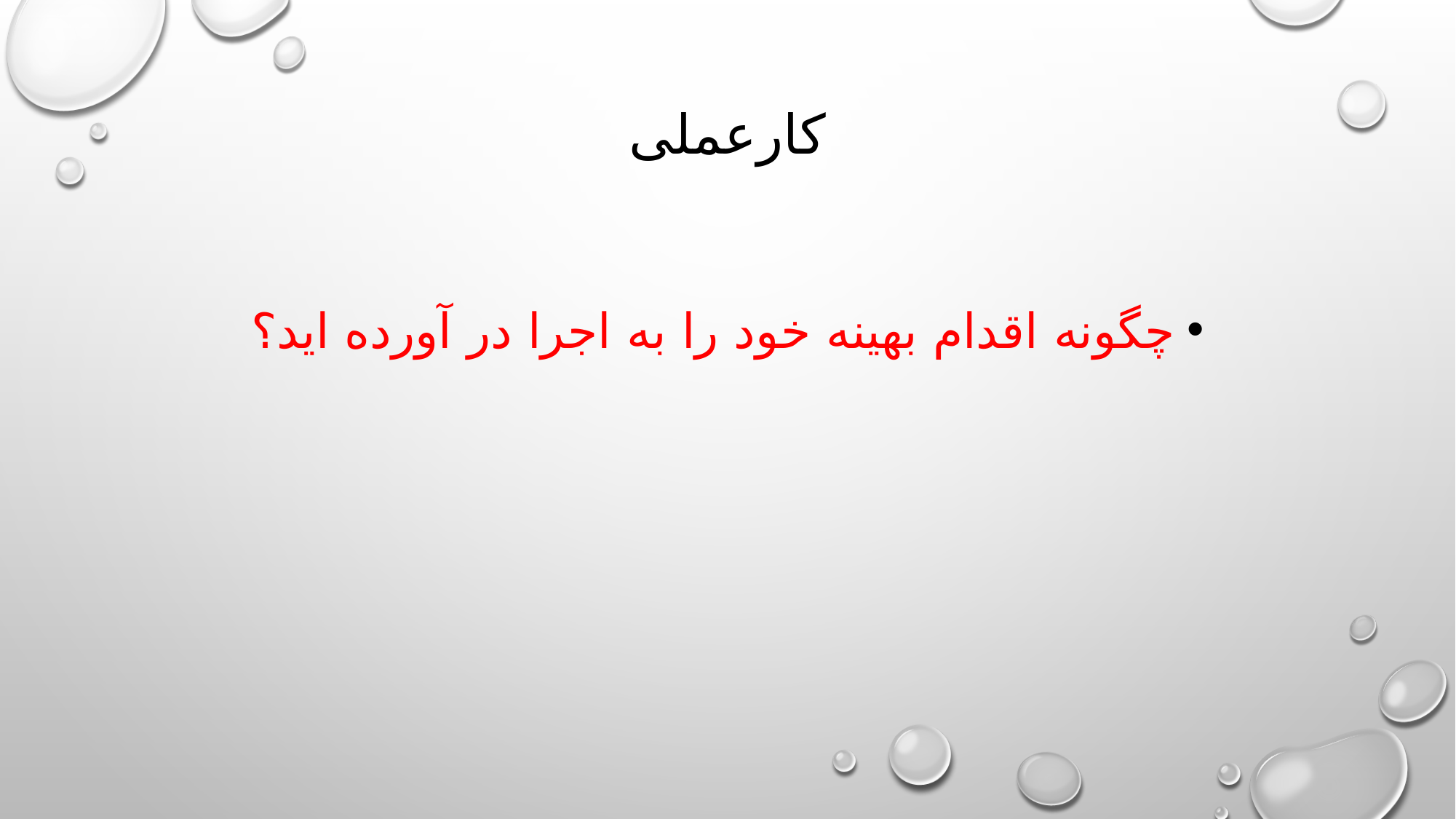

# کارعملی
چگونه اقدام بهینه خود را به اجرا در آورده اید؟